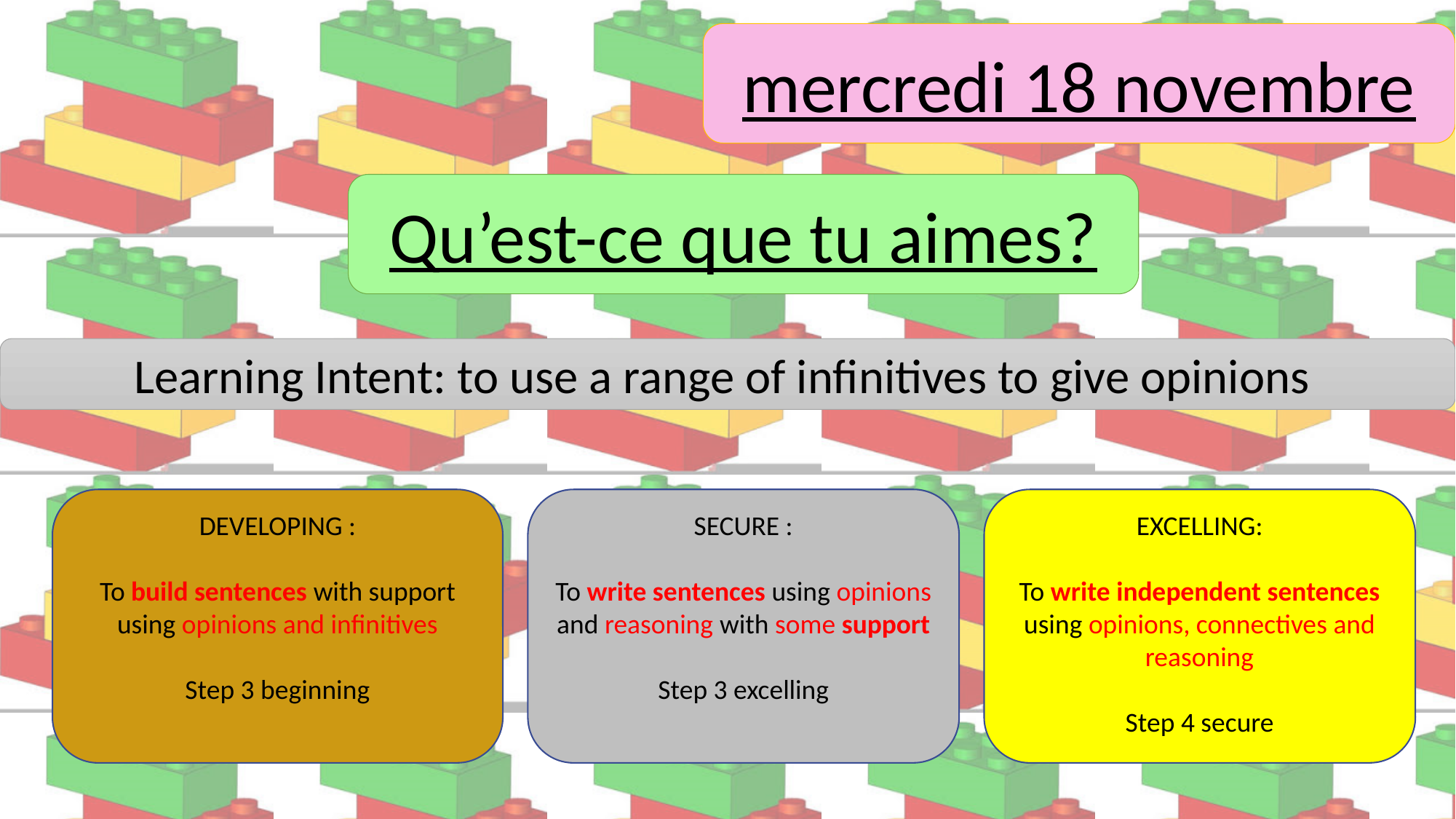

mercredi 18 novembre
Qu’est-ce que tu aimes?
Learning Intent: to use a range of infinitives to give opinions
SECURE :

To write sentences using opinions and reasoning with some support

Step 3 excelling
EXCELLING:

To write independent sentences using opinions, connectives and reasoning

Step 4 secure
DEVELOPING :

To build sentences with support using opinions and infinitives

Step 3 beginning